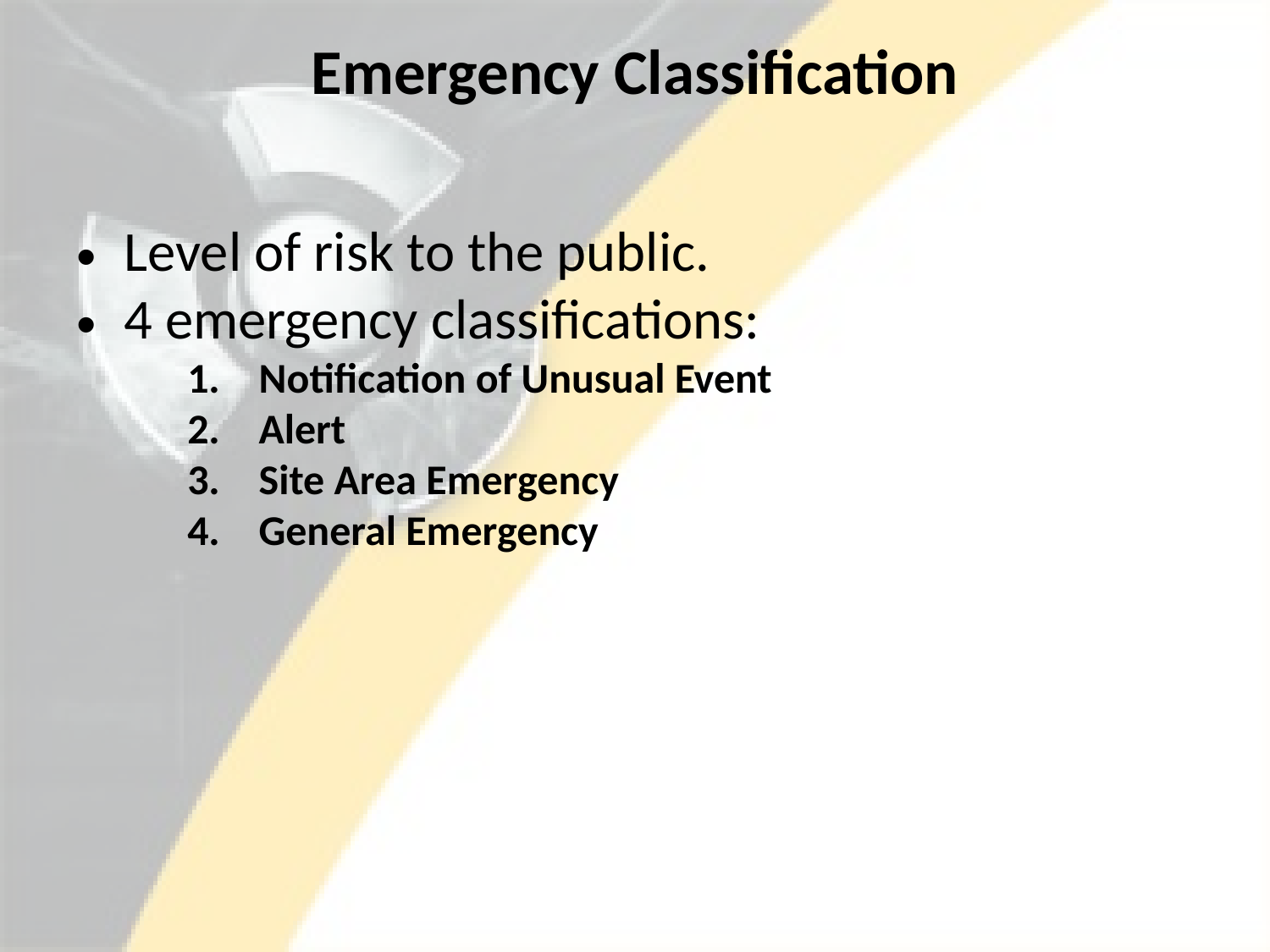

# Emergency Classification
Level of risk to the public.
4 emergency classifications:
Notification of Unusual Event
Alert
Site Area Emergency
General Emergency